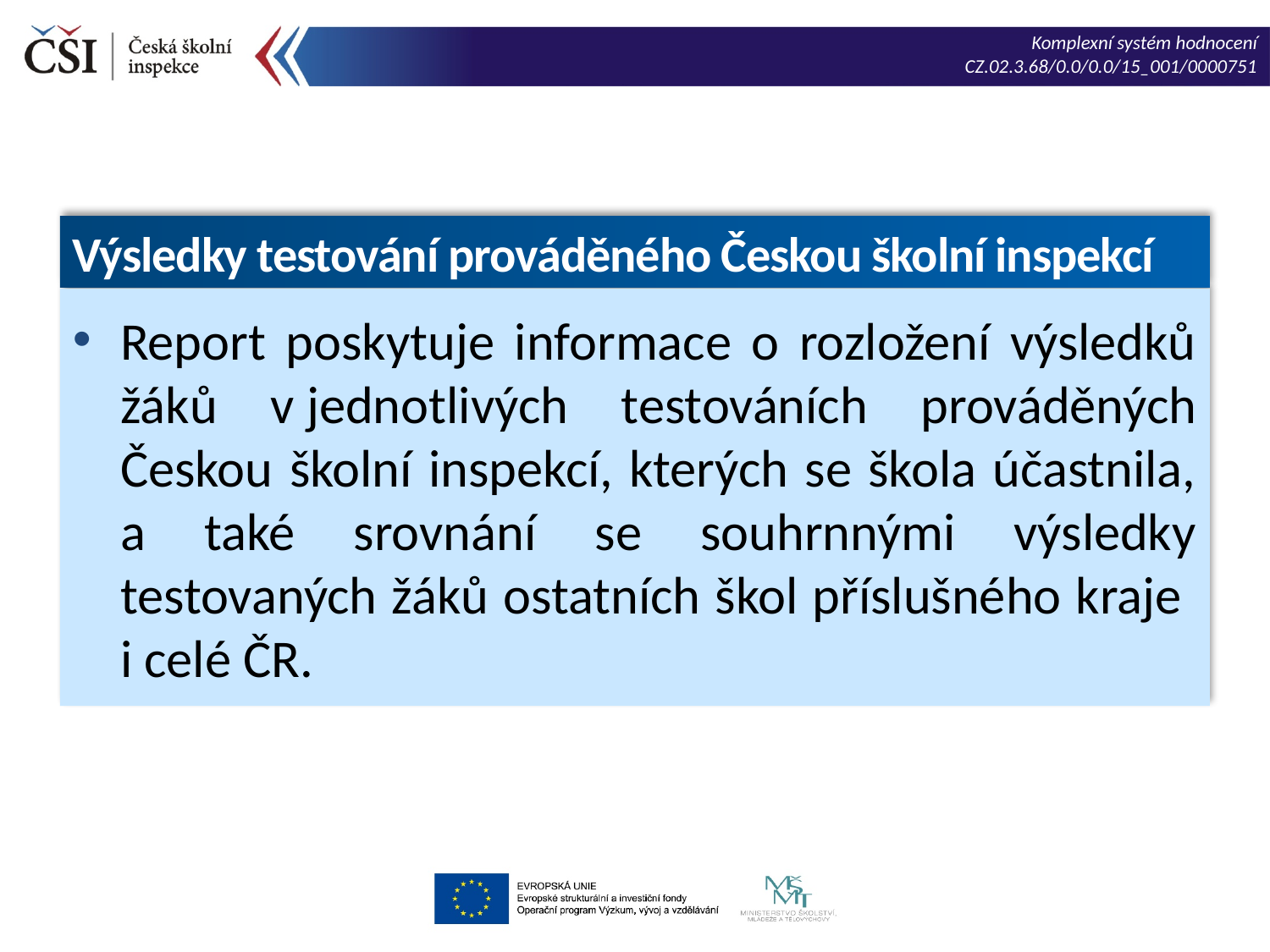

Výsledky testování prováděného Českou školní inspekcí
Report poskytuje informace o rozložení výsledků žáků v jednotlivých testováních prováděných Českou školní inspekcí, kterých se škola účastnila, a také srovnání se souhrnnými výsledky testovaných žáků ostatních škol příslušného kraje
i celé ČR.